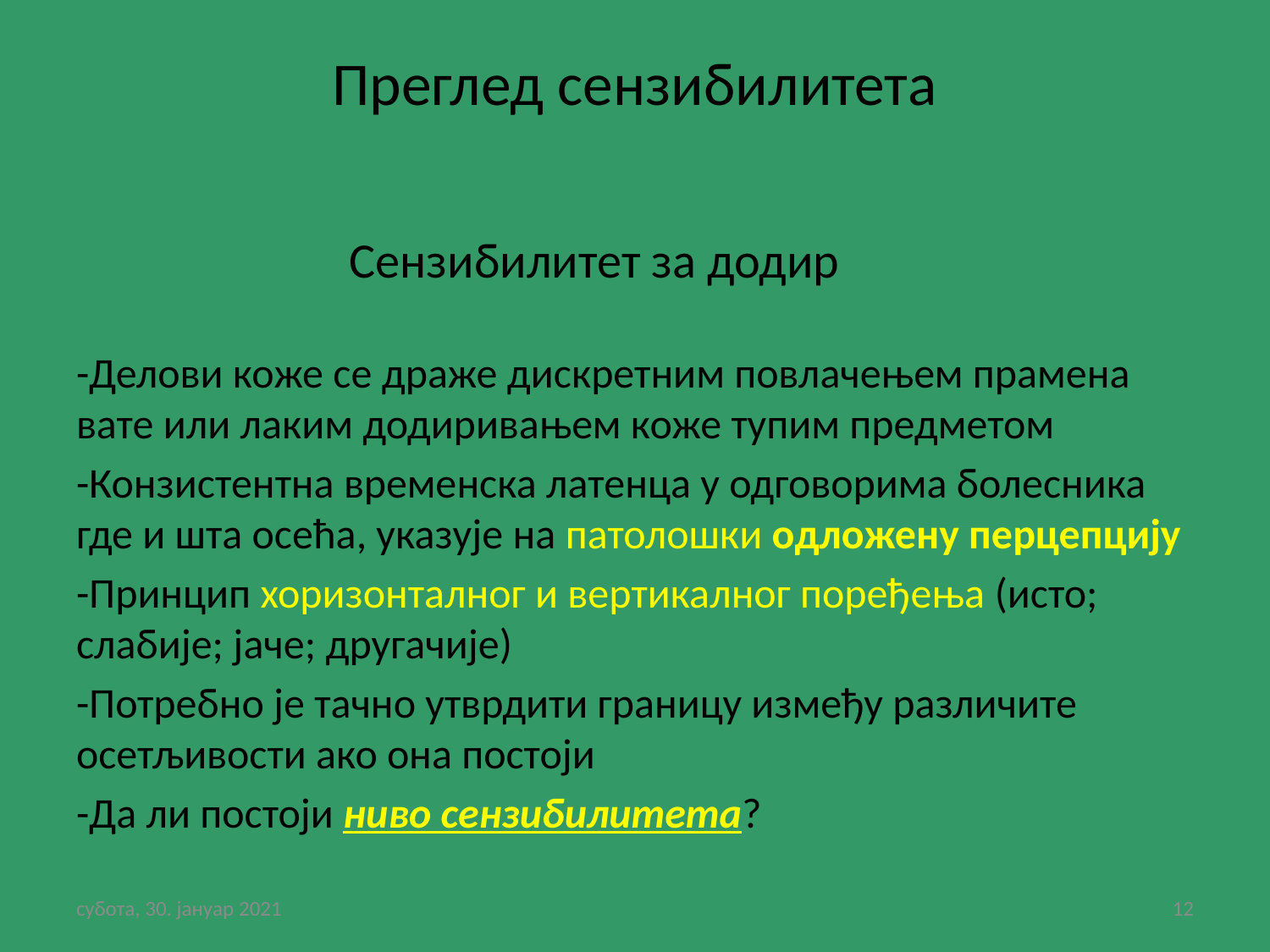

# Преглед сензибилитета
                                  Сензибилитет за додир

-Делови коже се драже дискретним повлачењем прамена вате или лаким додиривањем коже тупим предметом
-Конзистентна временска латенца у одговорима болесника где и шта осећа, указује на патолошки одложену перцепцију
-Принцип хоризонталног и вертикалног поређења (исто; слабије; јаче; другачије)
-Потребно је тачно утврдити границу између различите осетљивости ако она постоји
-Да ли постоји ниво сензибилитета?
субота, 30. јануар 2021
12